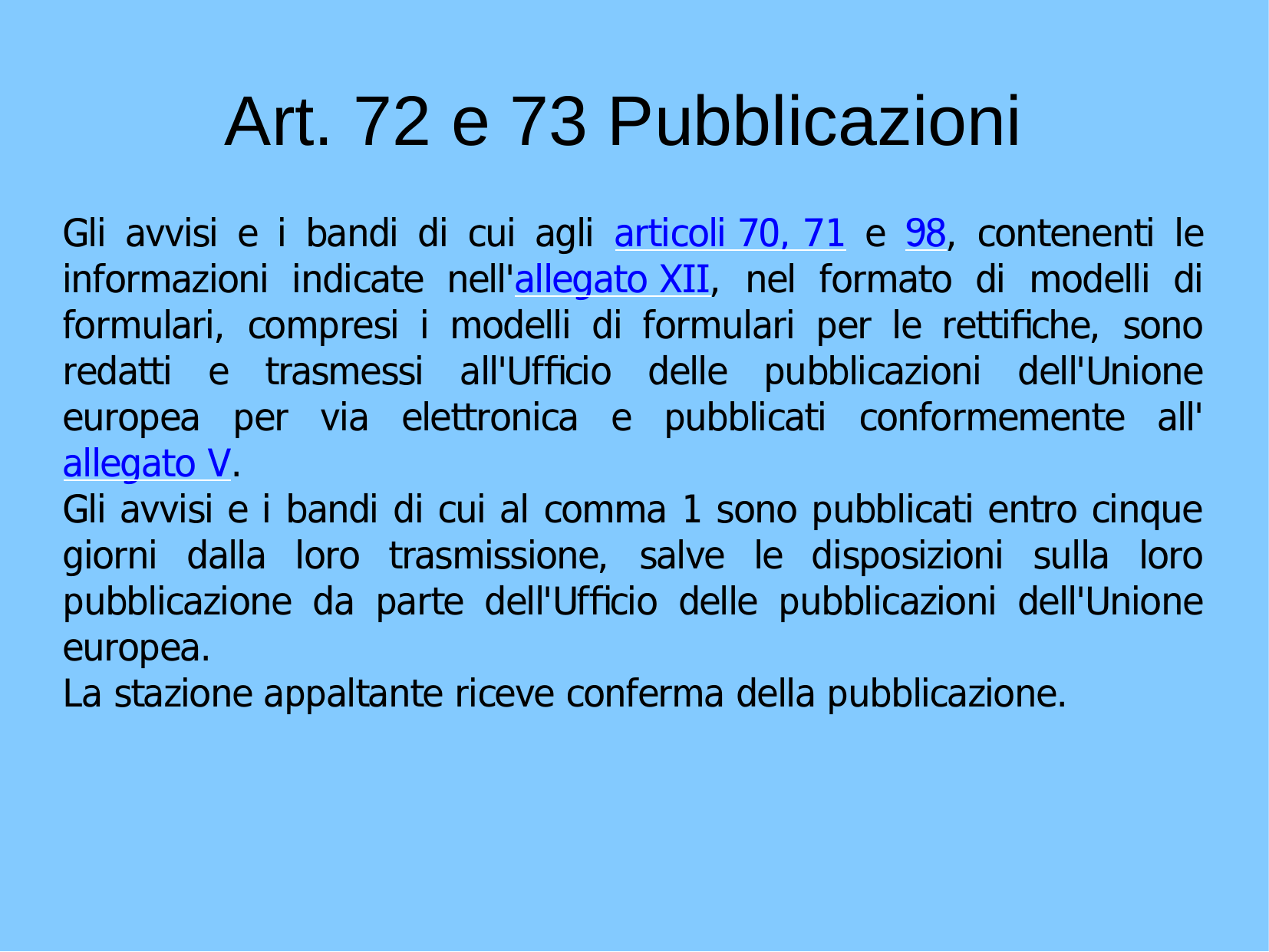

Art. 72 e 73 Pubblicazioni
Gli avvisi e i bandi di cui agli articoli 70, 71 e 98, contenenti le informazioni indicate nell'allegato XII, nel formato di modelli di formulari, compresi i modelli di formulari per le rettifiche, sono redatti e trasmessi all'Ufficio delle pubblicazioni dell'Unione europea per via elettronica e pubblicati conformemente all'allegato V.
Gli avvisi e i bandi di cui al comma 1 sono pubblicati entro cinque giorni dalla loro trasmissione, salve le disposizioni sulla loro pubblicazione da parte dell'Ufficio delle pubblicazioni dell'Unione europea.
La stazione appaltante riceve conferma della pubblicazione.